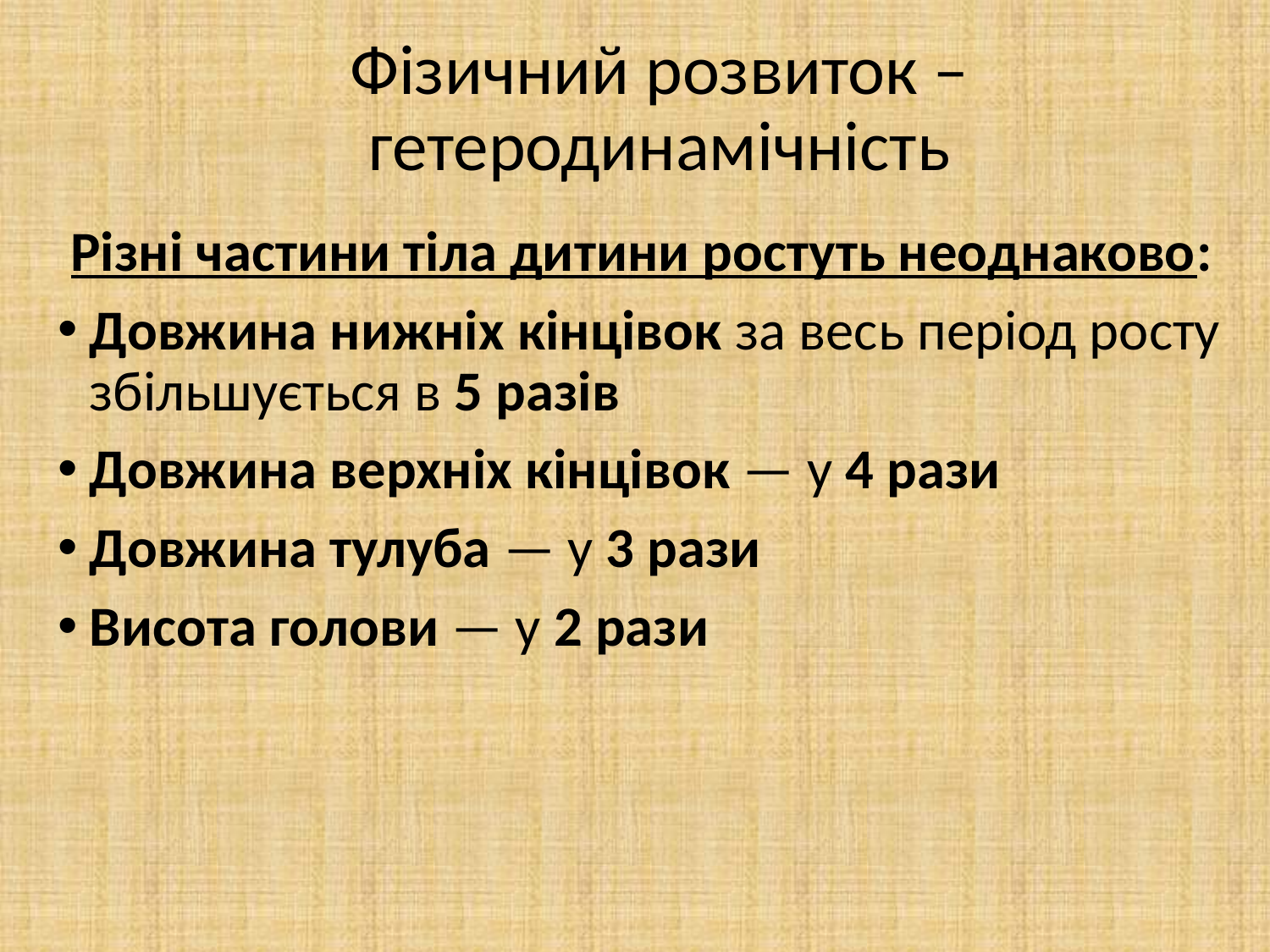

Фізичний розвиток – гетеродинамічність
Різні частини тіла дитини ростуть неоднаково:
Довжина нижніх кінцівок за весь період росту збільшується в 5 разів
Довжина верхніх кінцівок — у 4 рази
Довжина тулуба — у 3 рази
Висота голови — у 2 рази